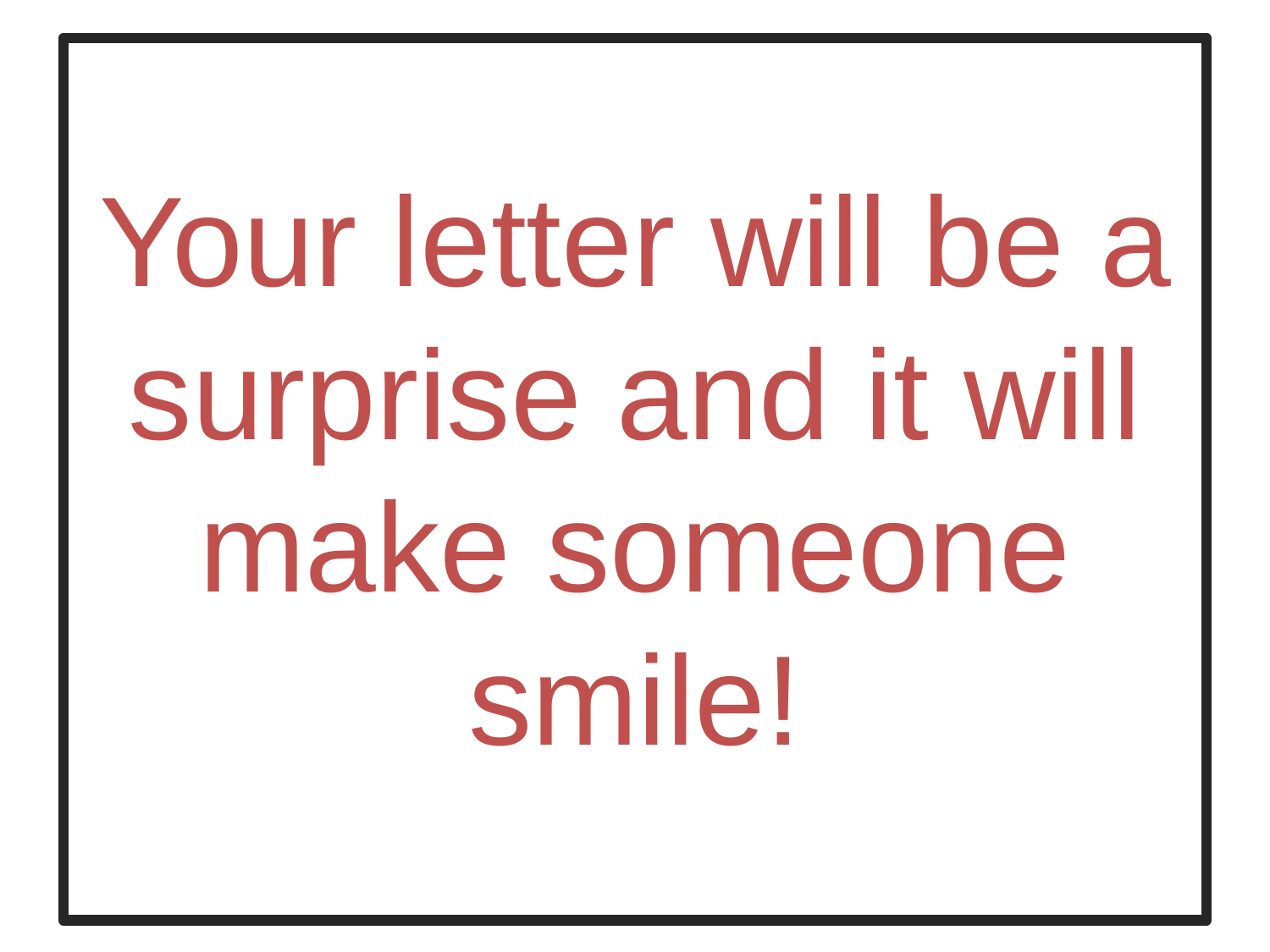

# Your letter will be a surprise and it will make someone smile!